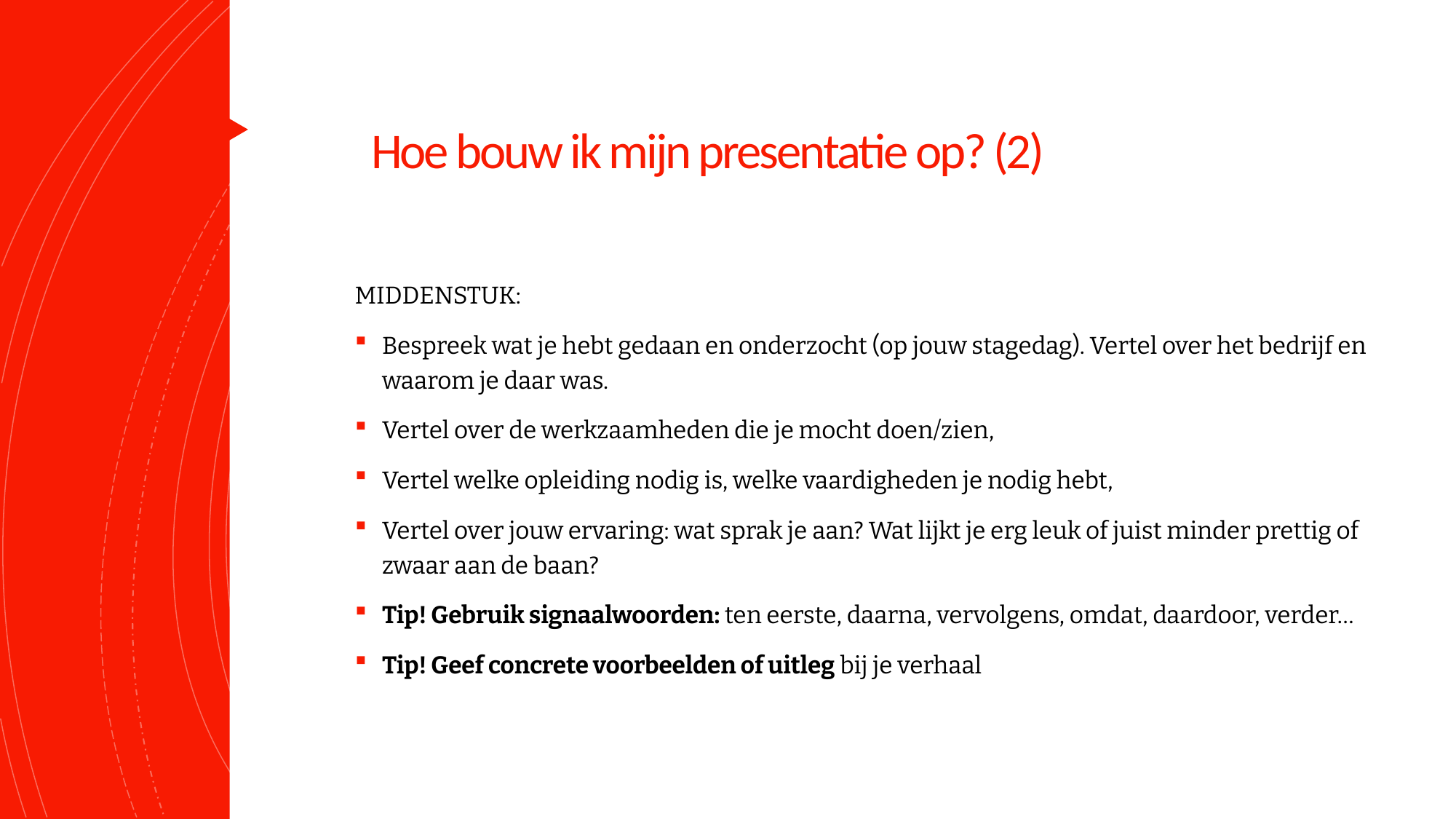

# Hoe bouw ik mijn presentatie op? (2)

MIDDENSTUK:
Bespreek wat je hebt gedaan en onderzocht (op jouw stagedag). Vertel over het bedrijf en waarom je daar was.
Vertel over de werkzaamheden die je mocht doen/zien,
Vertel welke opleiding nodig is, welke vaardigheden je nodig hebt,
Vertel over jouw ervaring: wat sprak je aan? Wat lijkt je erg leuk of juist minder prettig of zwaar aan de baan?
Tip! Gebruik signaalwoorden: ten eerste, daarna, vervolgens, omdat, daardoor, verder…
Tip! Geef concrete voorbeelden of uitleg bij je verhaal